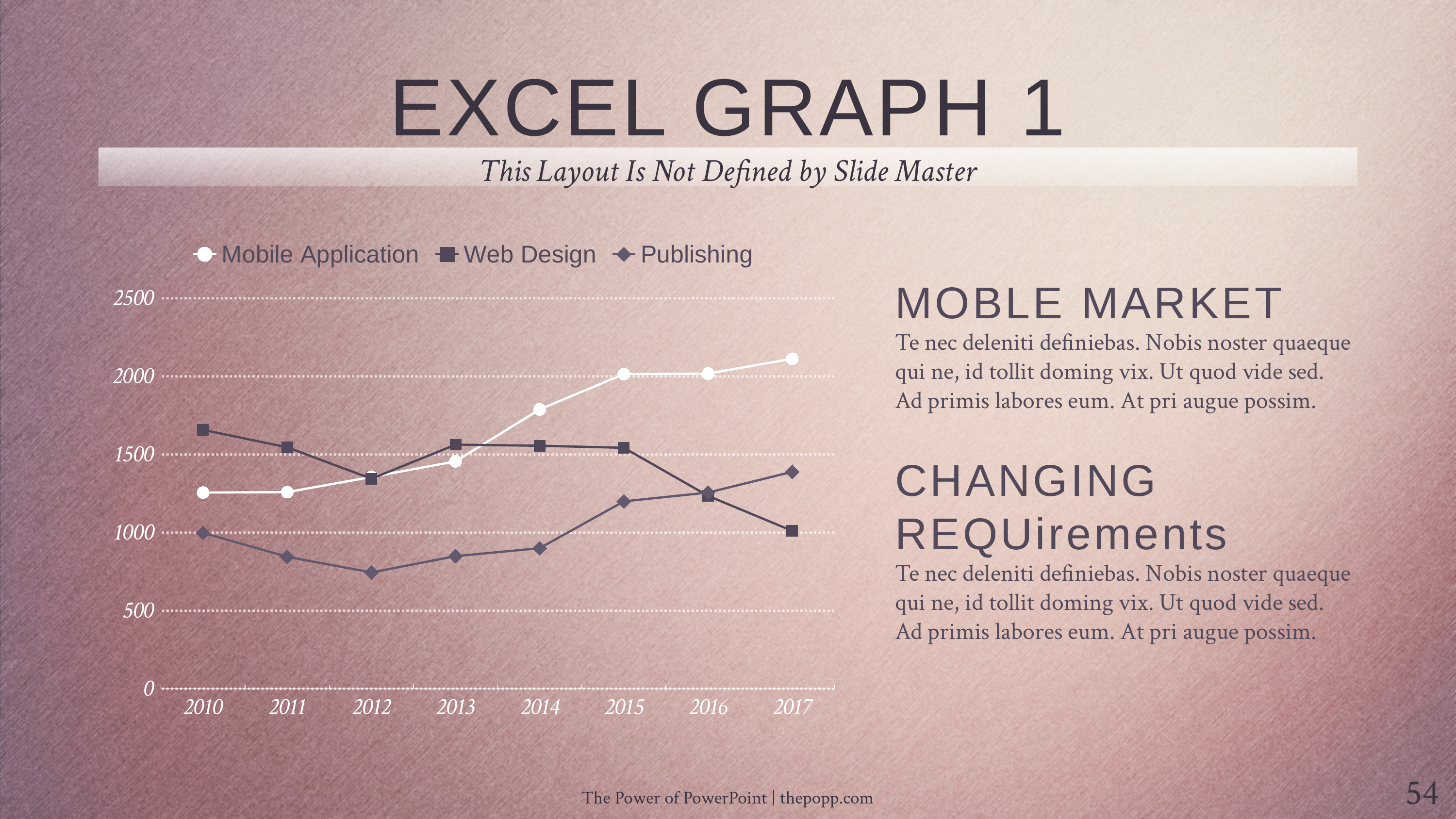

# EXCEL GRAPH 1
This Layout Is Not Defined by Slide Master

### Chart

| Category | Mobile Application | Web Design | Publishing |
|---|---|---|---|
| 2010 | 1256.0 | 1658.0 | 998.0 |
| 2011 | 1259.0 | 1546.0 | 845.0 |
| 2012 | 1356.0 | 1345.0 | 745.0 |
| 2013 | 1456.0 | 1563.0 | 849.0 |
| 2014 | 1789.0 | 1556.0 | 900.0 |
| 2015 | 2015.0 | 1543.0 | 1200.0 |
| 2016 | 2018.0 | 1235.0 | 1256.0 |
| 2017 | 2113.0 | 1011.0 | 1389.0 |
MOBLE MARKET
Te nec deleniti definiebas. Nobis noster quaeque qui ne, id tollit doming vix. Ut quod vide sed. Ad primis labores eum. At pri augue possim.
CHANGING REQUirements
Te nec deleniti definiebas. Nobis noster quaeque qui ne, id tollit doming vix. Ut quod vide sed. Ad primis labores eum. At pri augue possim.
54
The Power of PowerPoint | thepopp.com